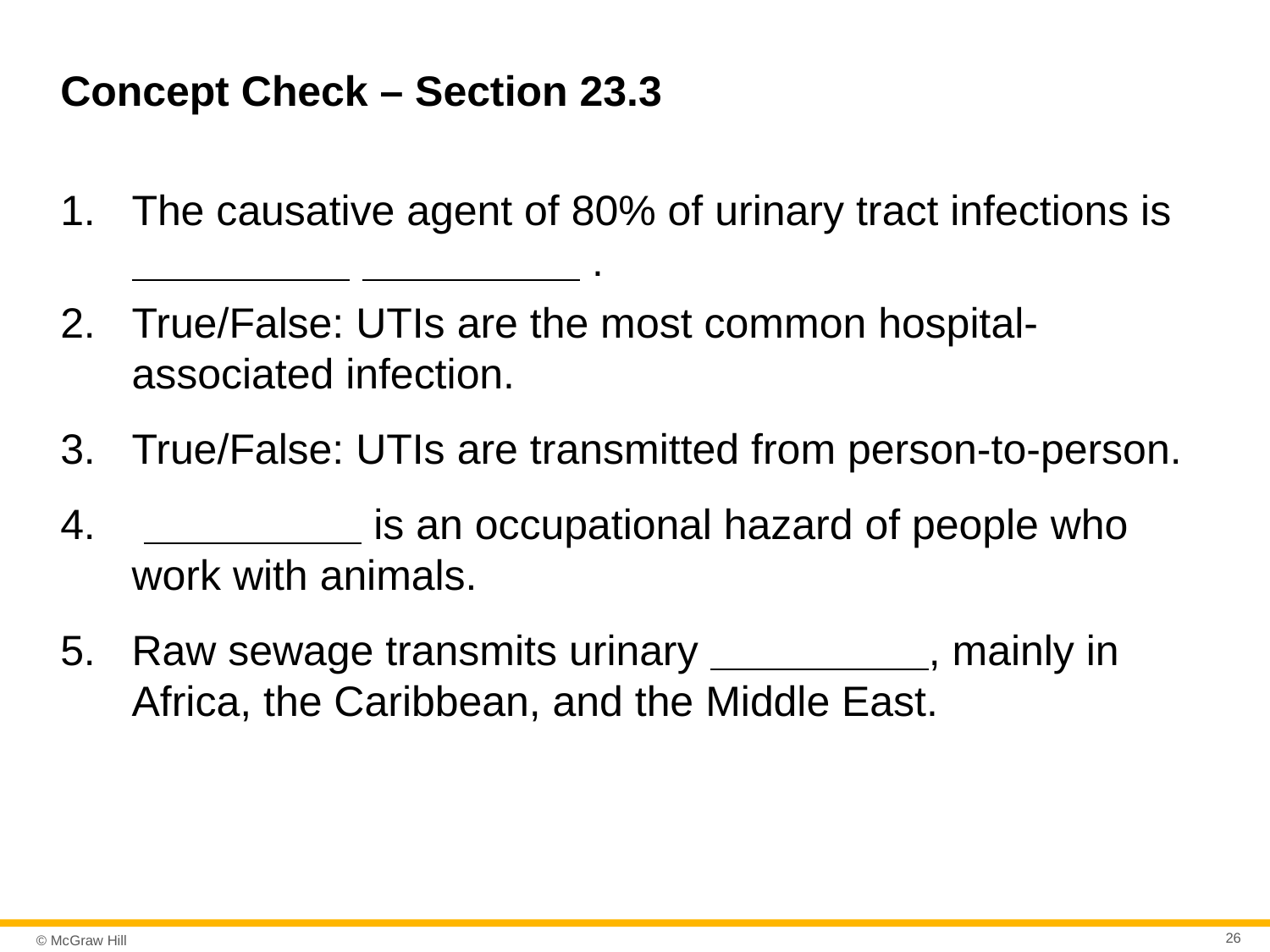

# Concept Check – Section 23.3
The causative agent of 80% of urinary tract infections is Blanlanlank Blanlanlank .
True/False: UTIs are the most common hospital-associated infection.
True/False: UTIs are transmitted from person-to-person.
 Blanlanlank is an occupational hazard of people who work with animals.
Raw sewage transmits urinary Blanlanlank, mainly in Africa, the Caribbean, and the Middle East.